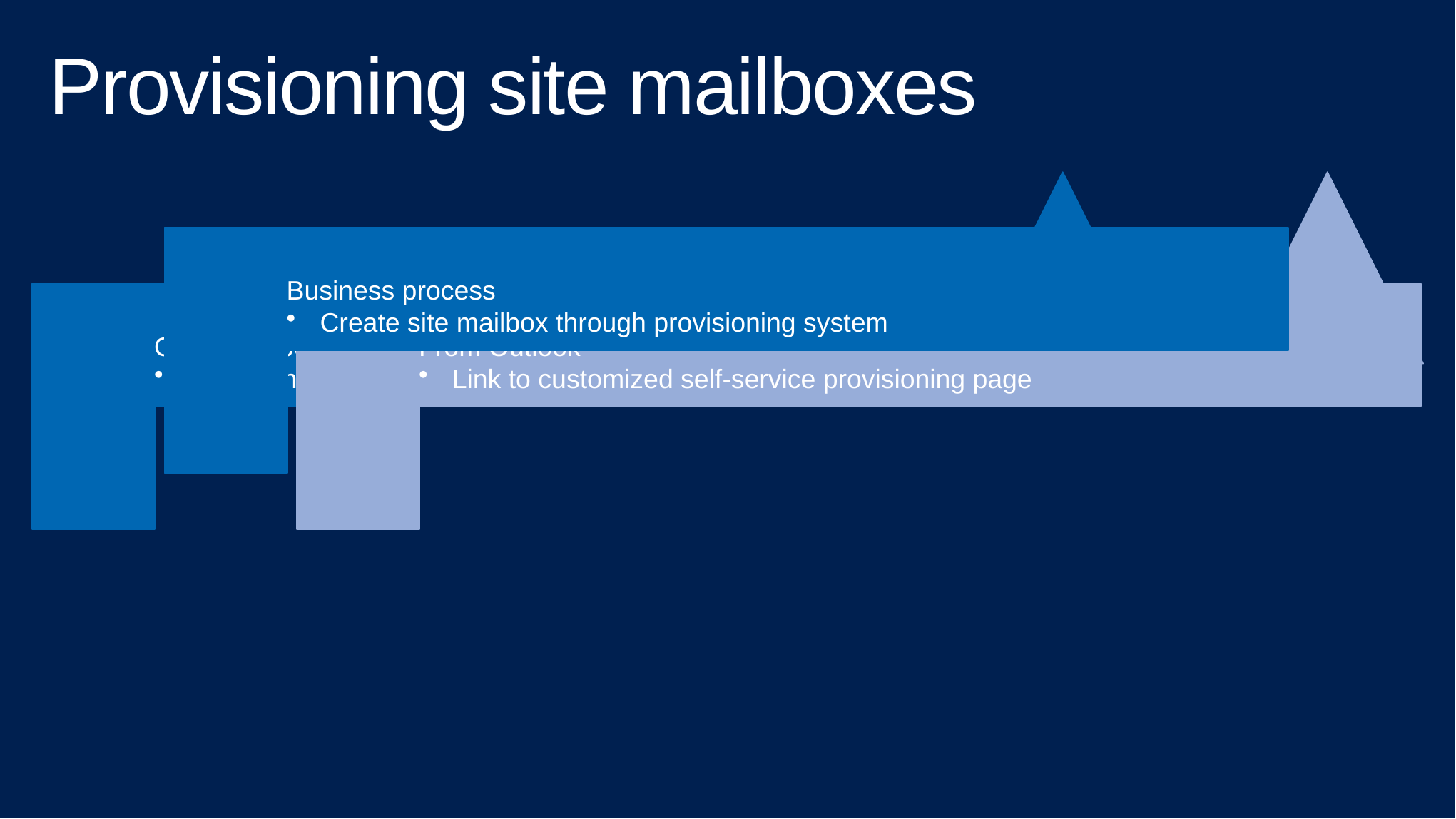

# Provisioning site mailboxes
Out of the box
From Outlook
Business process
Create site mailbox through provisioning system